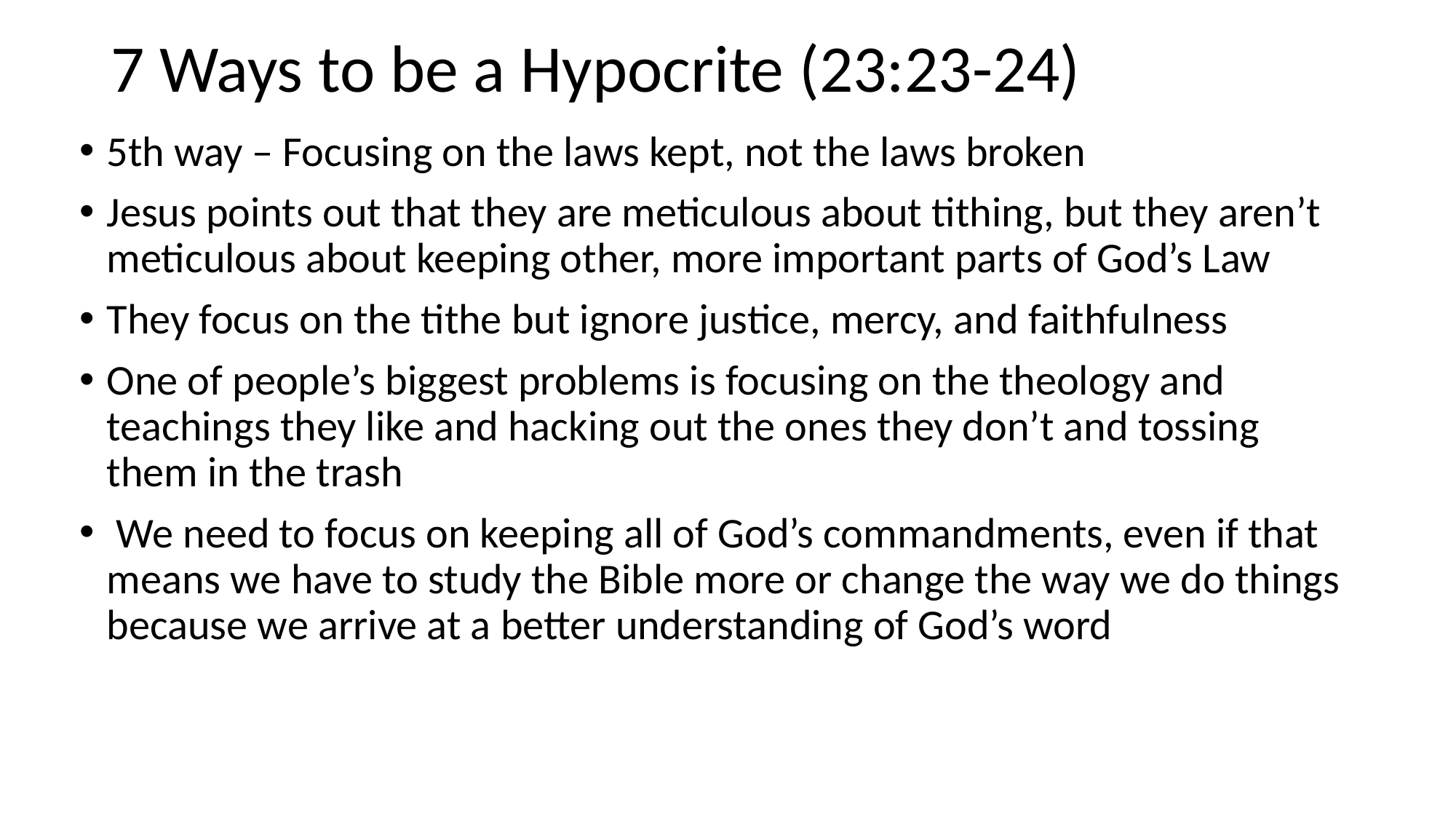

# 7 Ways to be a Hypocrite (23:23-24)
5th way – Focusing on the laws kept, not the laws broken
Jesus points out that they are meticulous about tithing, but they aren’t meticulous about keeping other, more important parts of God’s Law
They focus on the tithe but ignore justice, mercy, and faithfulness
One of people’s biggest problems is focusing on the theology and teachings they like and hacking out the ones they don’t and tossing them in the trash
 We need to focus on keeping all of God’s commandments, even if that means we have to study the Bible more or change the way we do things because we arrive at a better understanding of God’s word